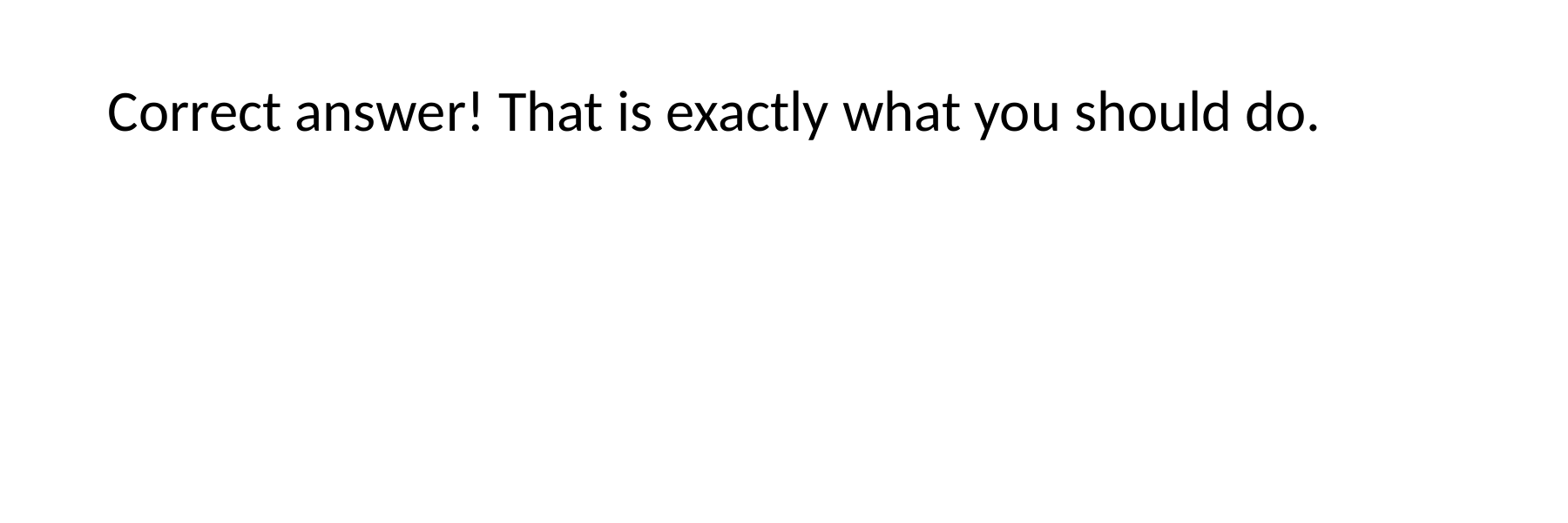

Correct answer! That is exactly what you should do.